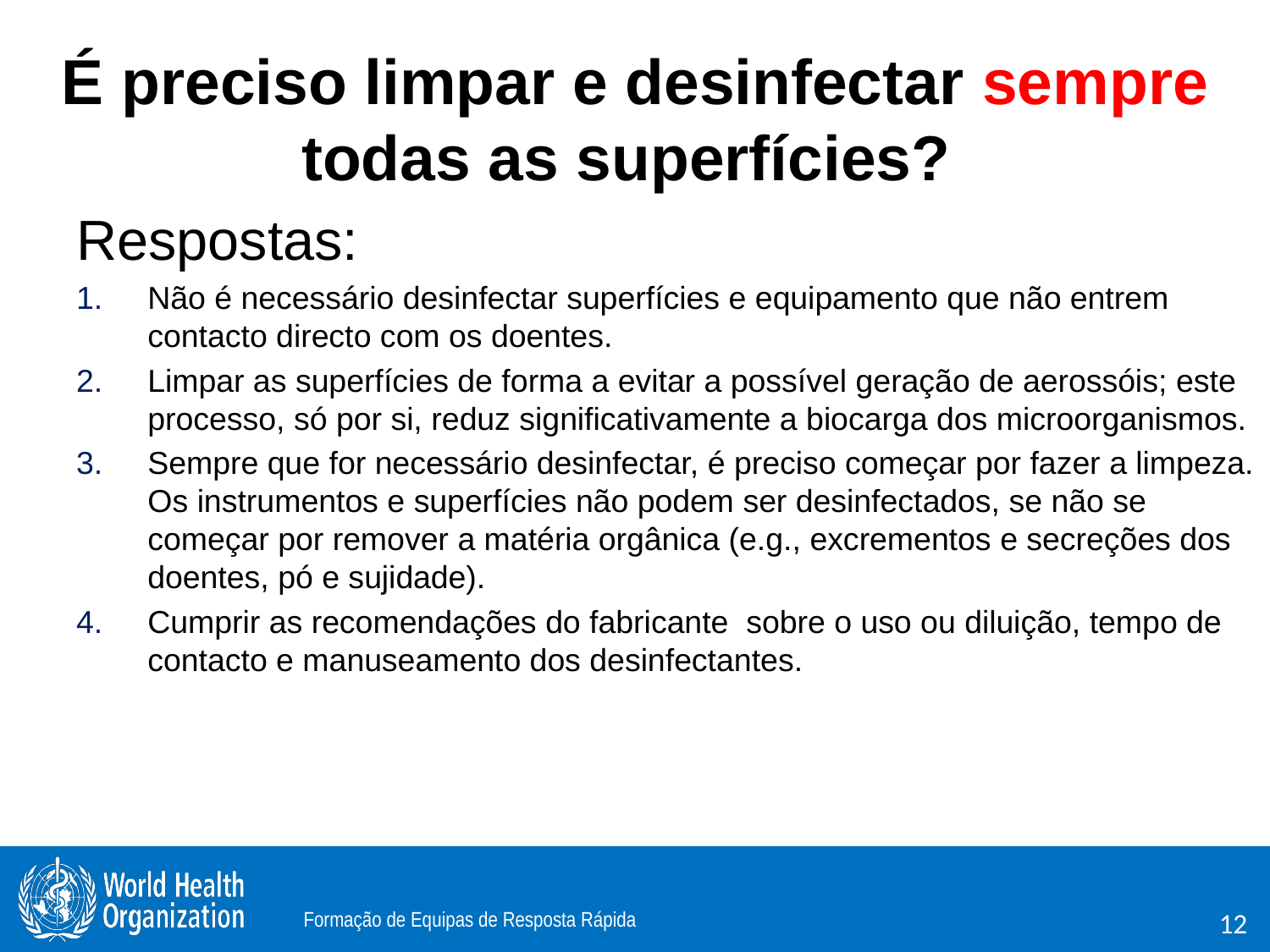

# É preciso limpar e desinfectar sempre todas as superfícies?

Respostas:
Não é necessário desinfectar superfícies e equipamento que não entrem contacto directo com os doentes.
Limpar as superfícies de forma a evitar a possível geração de aerossóis; este processo, só por si, reduz significativamente a biocarga dos microorganismos.
Sempre que for necessário desinfectar, é preciso começar por fazer a limpeza. Os instrumentos e superfícies não podem ser desinfectados, se não se começar por remover a matéria orgânica (e.g., excrementos e secreções dos doentes, pó e sujidade).
Cumprir as recomendações do fabricante  sobre o uso ou diluição, tempo de contacto e manuseamento dos desinfectantes.